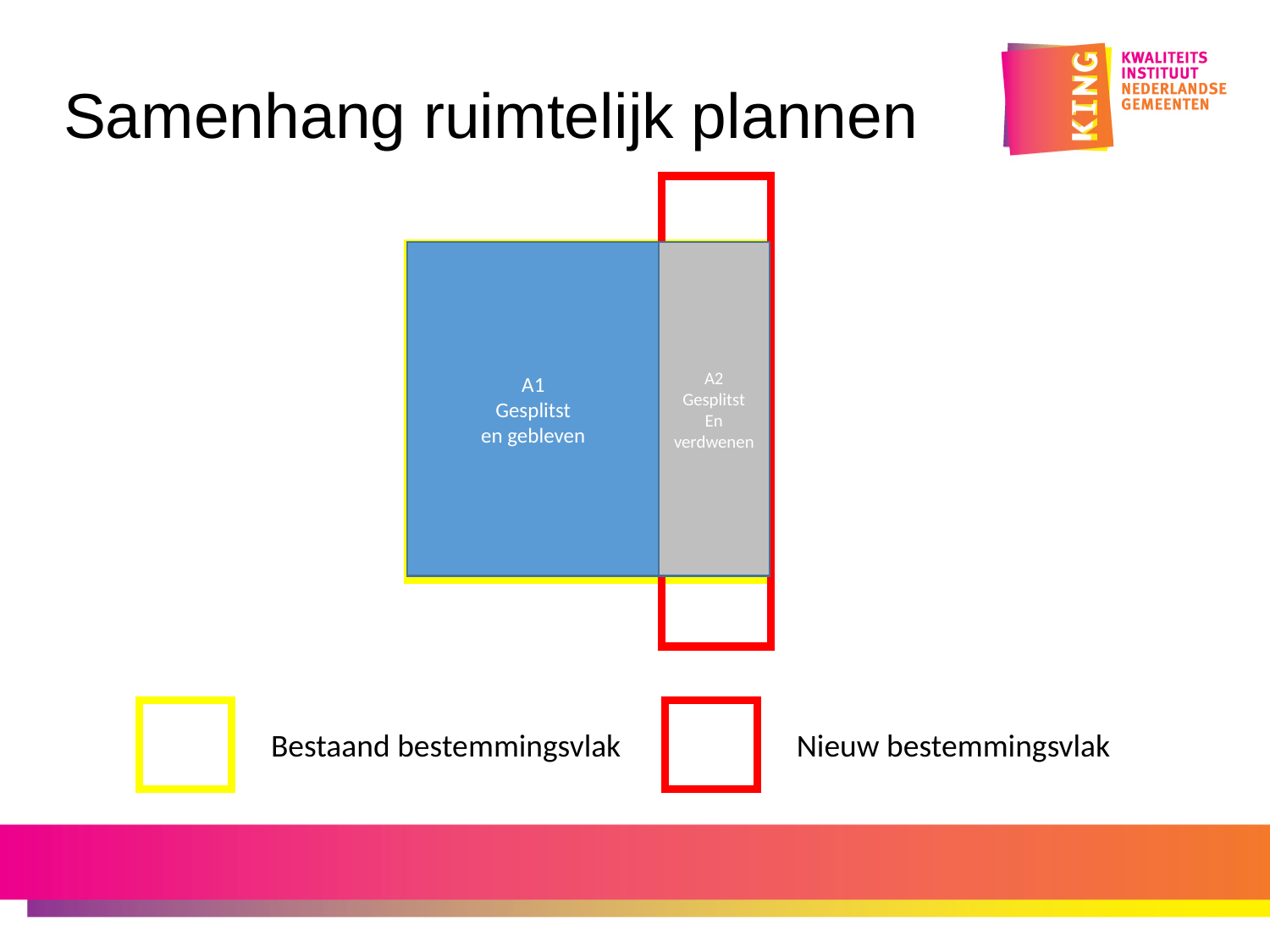

# Samenhang ruimtelijk plannen

A1
Gesplitst
en gebleven
A2
Gesplitst
En verdwenen

Bestaand bestemmingsvlak
Nieuw bestemmingsvlak